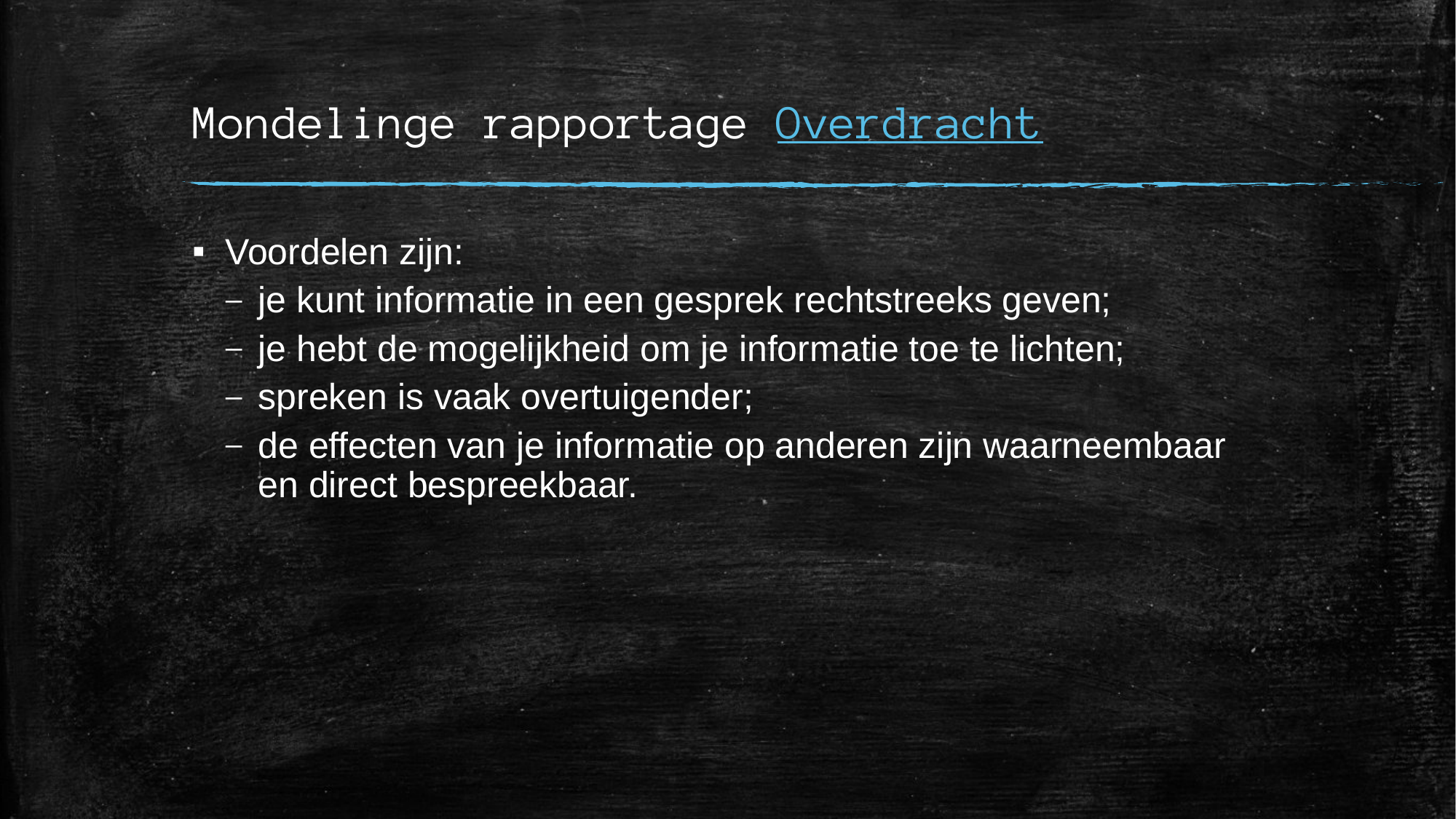

# Mondelinge rapportage Overdracht
Voordelen zijn:
je kunt informatie in een gesprek rechtstreeks geven;
je hebt de mogelijkheid om je informatie toe te lichten;
spreken is vaak overtuigender;
de effecten van je informatie op anderen zijn waarneembaar en direct bespreekbaar.